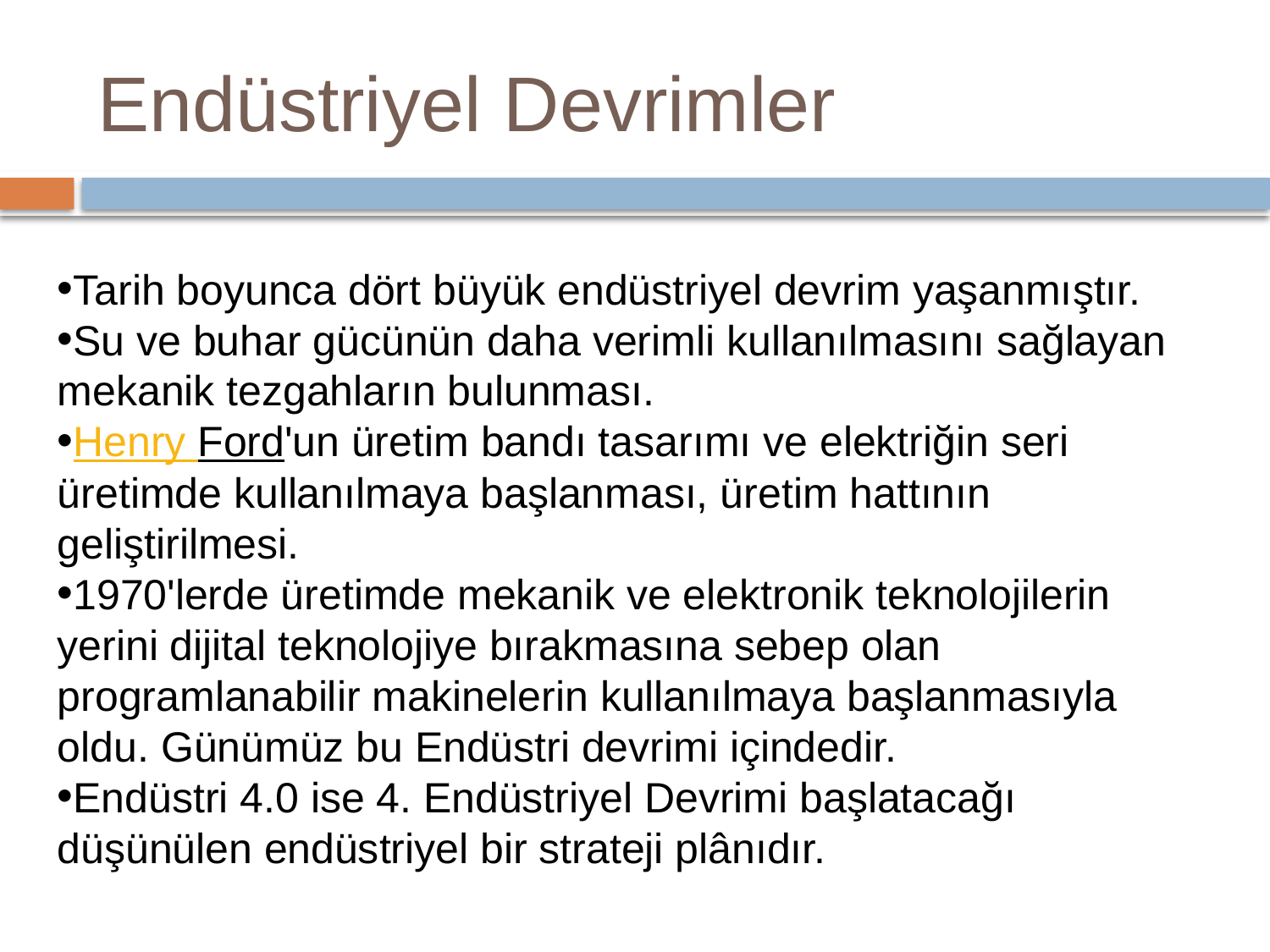

# Endüstriyel Devrimler
Tarih boyunca dört büyük endüstriyel devrim yaşanmıştır.
Su ve buhar gücünün daha verimli kullanılmasını sağlayan mekanik tezgahların bulunması.
Henry Ford'un üretim bandı tasarımı ve elektriğin seri üretimde kullanılmaya başlanması, üretim hattının geliştirilmesi.
1970'lerde üretimde mekanik ve elektronik teknolojilerin yerini dijital teknolojiye bırakmasına sebep olan programlanabilir makinelerin kullanılmaya başlanmasıyla oldu. Günümüz bu Endüstri devrimi içindedir.
Endüstri 4.0 ise 4. Endüstriyel Devrimi başlatacağı düşünülen endüstriyel bir strateji plânıdır.